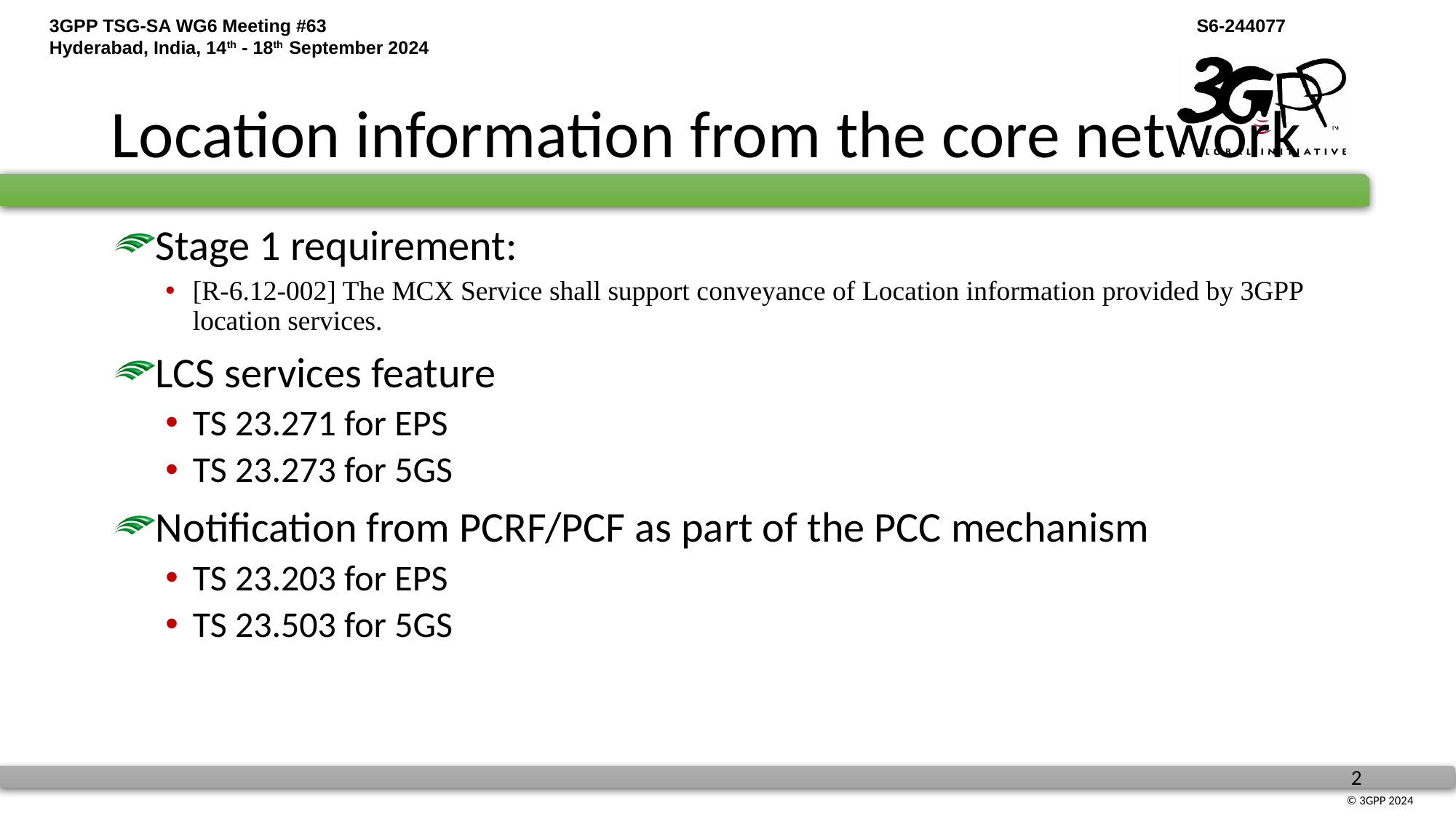

# Location information from the core network
Stage 1 requirement:
[R-6.12-002] The MCX Service shall support conveyance of Location information provided by 3GPP location services.
LCS services feature
TS 23.271 for EPS
TS 23.273 for 5GS
Notification from PCRF/PCF as part of the PCC mechanism
TS 23.203 for EPS
TS 23.503 for 5GS